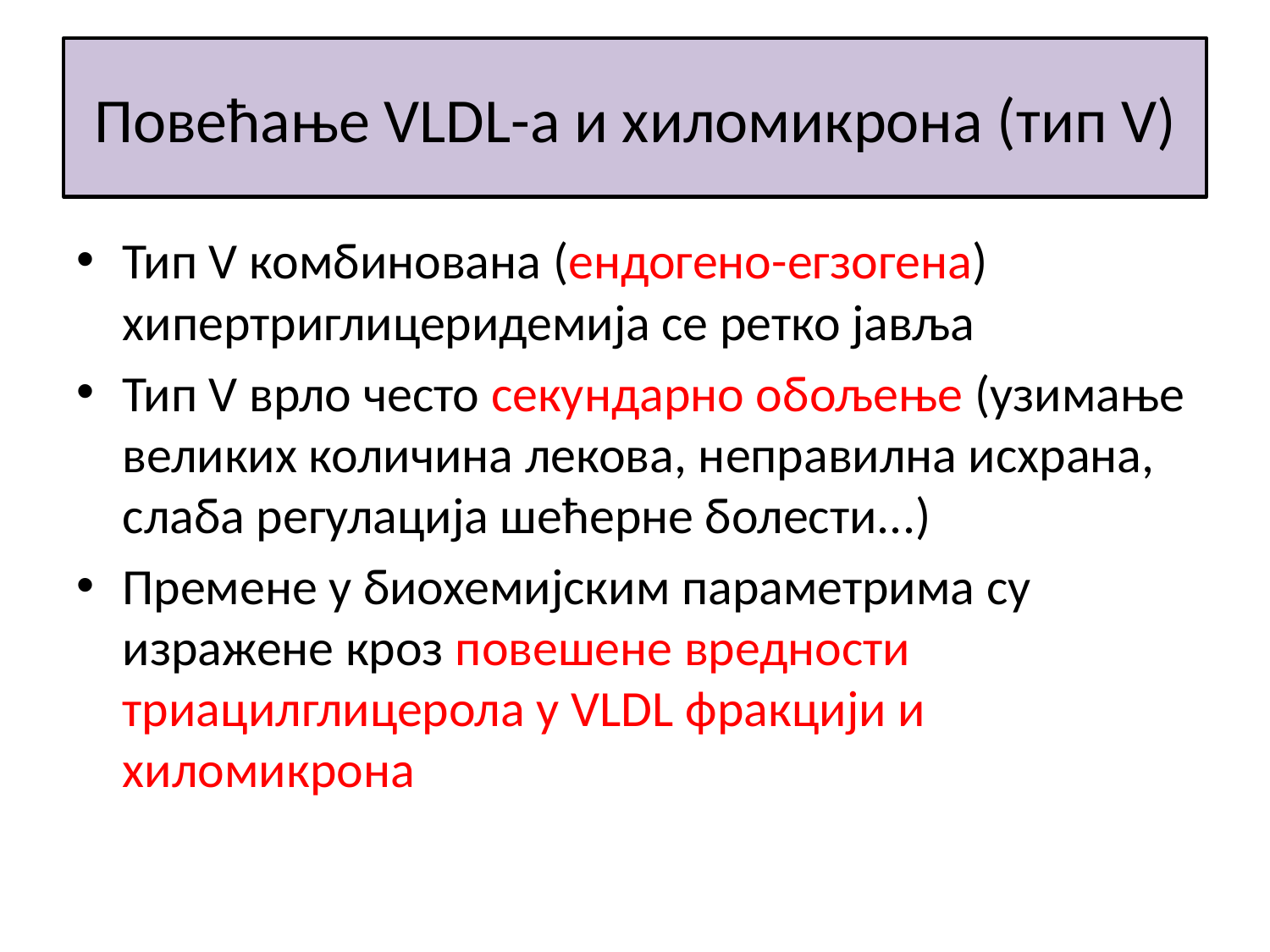

# Повећање VLDL-a и хиломикрона (тип V)
Тип V комбинована (ендогено-егзогена) хипертриглицеридемија се ретко јавља
Тип V врло често секундарно обољење (узимање великих количина лекова, неправилна исхрана, слаба регулација шећерне болести...)
Премене у биохемијским параметрима су изражене кроз повешене вредности триацилглицерола у VLDL фракцији и хиломикрона